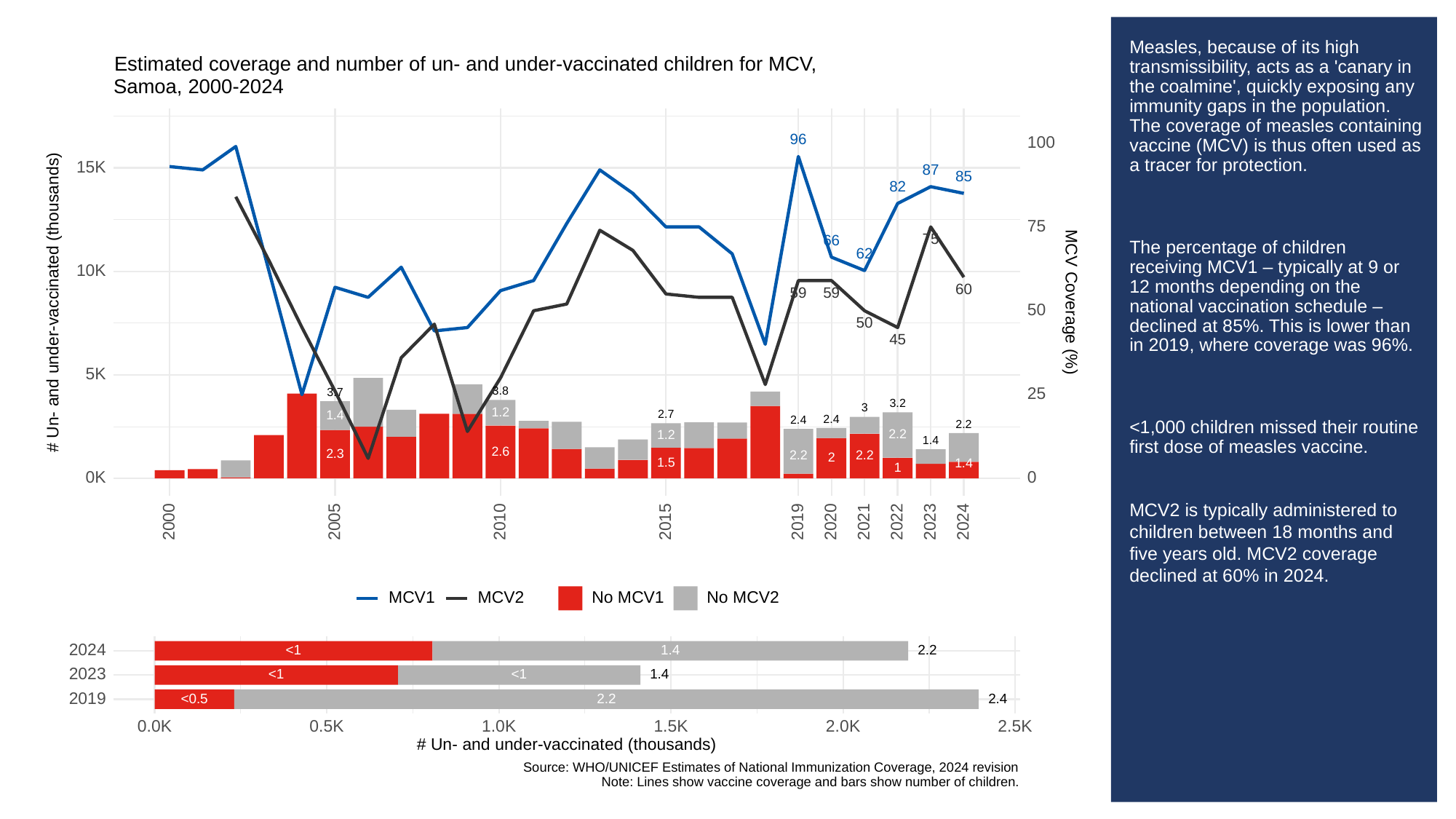

# Measles, because of its high transmissibility, acts as a 'canary in the coalmine', quickly exposing any immunity gaps in the population. The coverage of measles containing vaccine (MCV) is thus often used as a tracer for protection.

The percentage of children receiving MCV1 – typically at 9 or 12 months depending on the national vaccination schedule – declined at 85%. This is lower than in 2019, where coverage was 96%.

<1,000 children missed their routine first dose of measles vaccine.

MCV2 is typically administered to children between 18 months and five years old. MCV2 coverage declined at 60% in 2024.

Estimated coverage and number of un- and under-vaccinated children for MCV,
Samoa, 2000-2024

96
100

15K
87

85
82

75
75
66
62
10K

60
59
59
# Un- and under-vaccinated (thousands)
MCV Coverage (%)
50
50

45
5K

3.8
25
3.7

3.2

3

1.2

2.7
1.4

2.4
2.4

2.2

2.2
1.2

1.4

2.6

2.3
2.2
2.2
2

1.5
1.4

1

0K
0

2023
2000
2005
2010
2015
2019
2020
2021
2022
2024

MCV1
MCV2
No MCV1
No MCV2

2024
<1
1.4
2.2

2023
<1
<1
1.4

2019
<0.5
2.2
2.4

0.0K
0.5K
1.0K
1.5K
2.0K
2.5K
# Un- and under-vaccinated (thousands)
Source: WHO/UNICEF Estimates of National Immunization Coverage, 2024 revision
Note: Lines show vaccine coverage and bars show number of children.